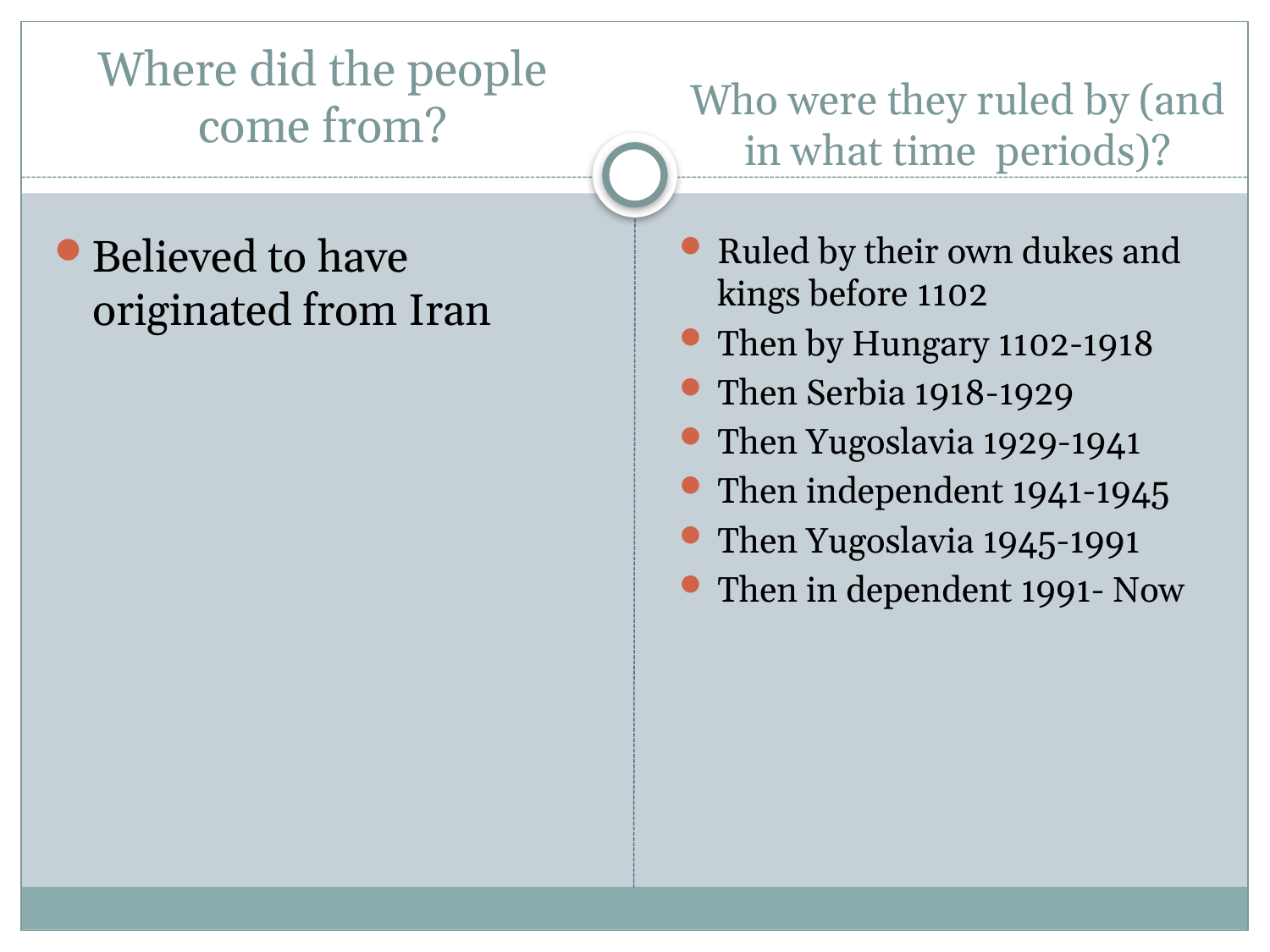

# Where did the people come from?
Who were they ruled by (and in what time  periods)?
Believed to have originated from Iran
Ruled by their own dukes and kings before 1102
Then by Hungary 1102-1918
Then Serbia 1918-1929
Then Yugoslavia 1929-1941
Then independent 1941-1945
Then Yugoslavia 1945-1991
Then in dependent 1991- Now